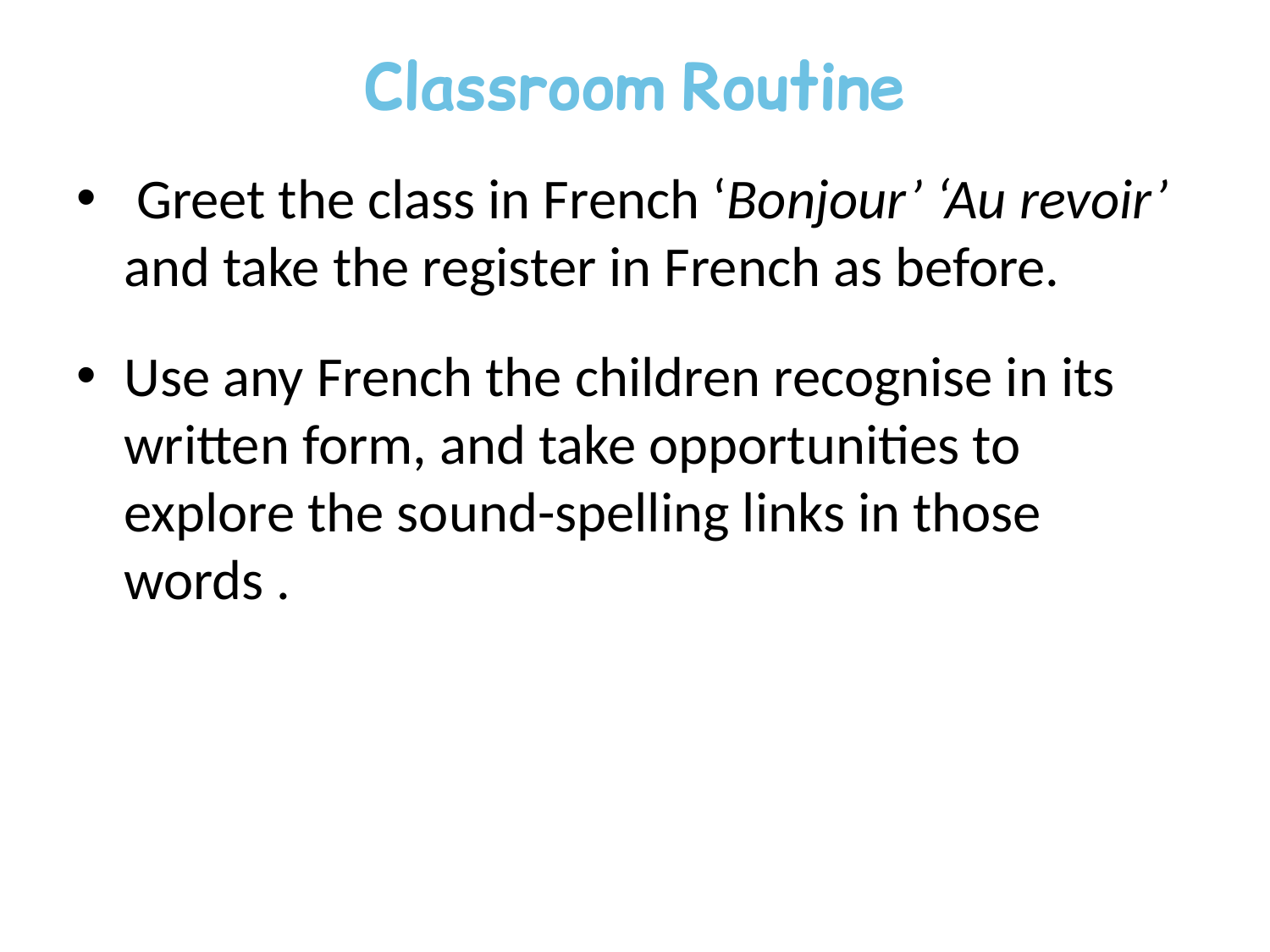

# Classroom Routine
 Greet the class in French ‘Bonjour’ ‘Au revoir’ and take the register in French as before.
Use any French the children recognise in its written form, and take opportunities to explore the sound-spelling links in those words .